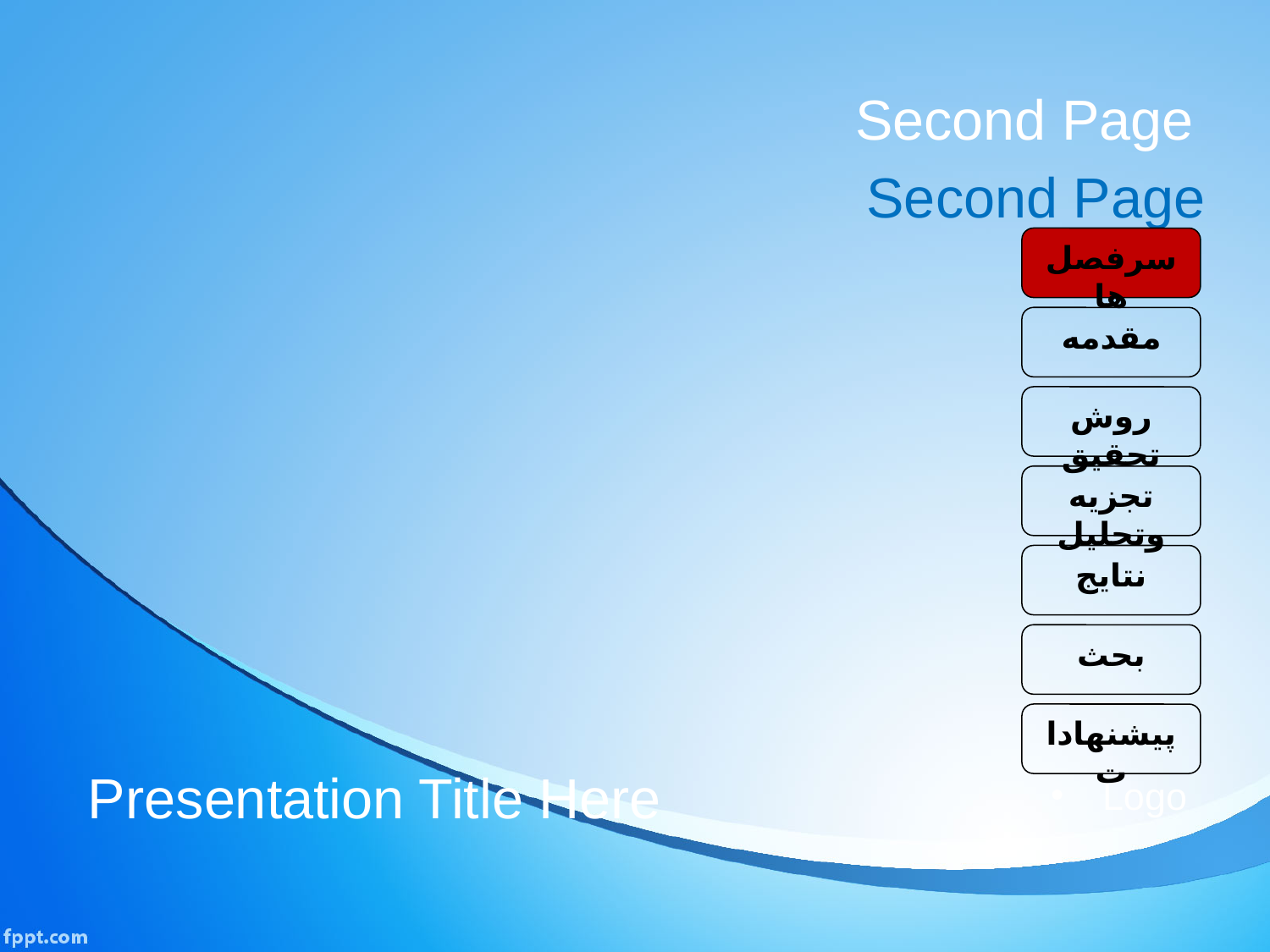

# Second Page
Second Page
سرفصل ها
مقدمه
روش تحقیق
تجزیه وتحلیل
نتایج
بحث
پیشنهادات
Presentation Title Here
Logo